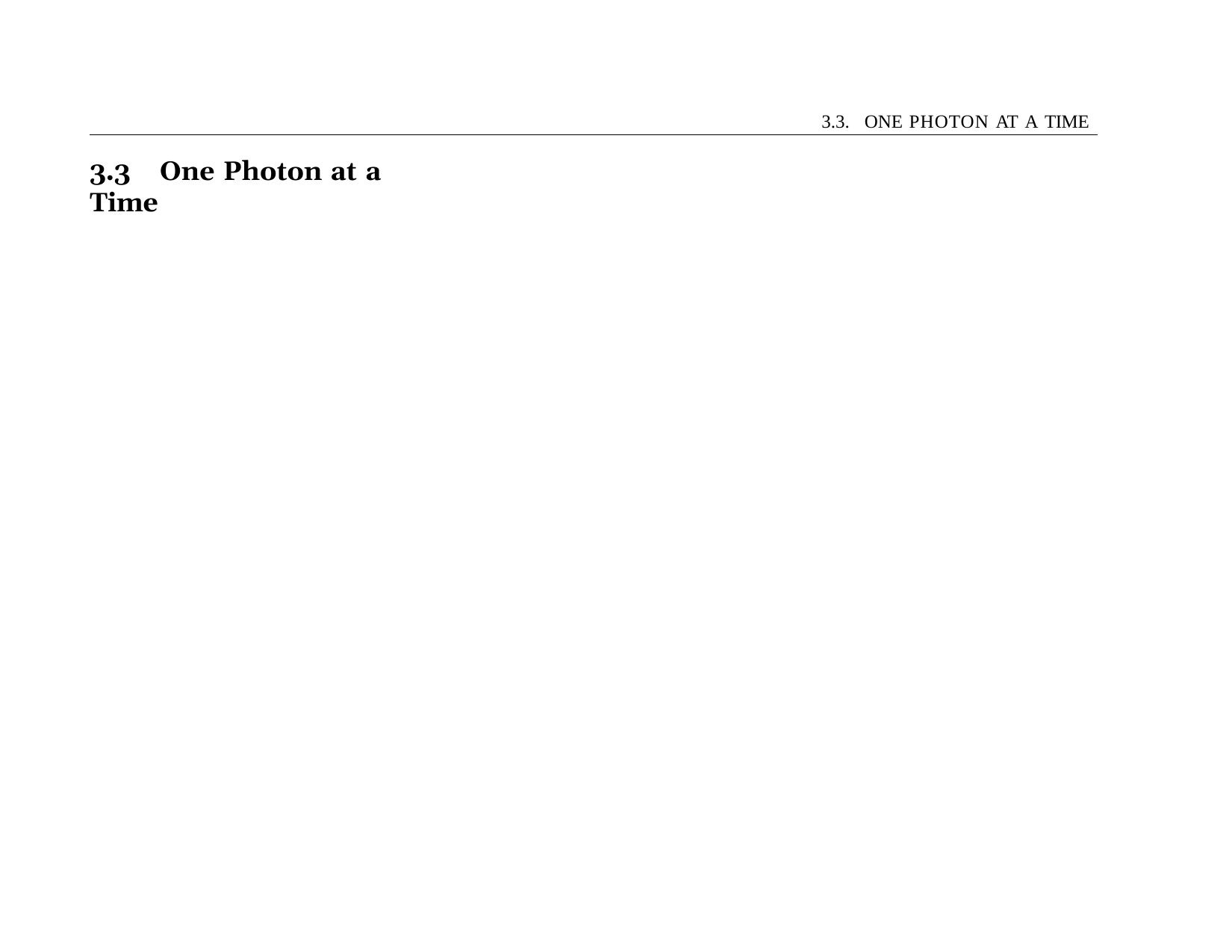

3.3.  ONE PHOTON AT A TIME

3.3	One Photon at a Time